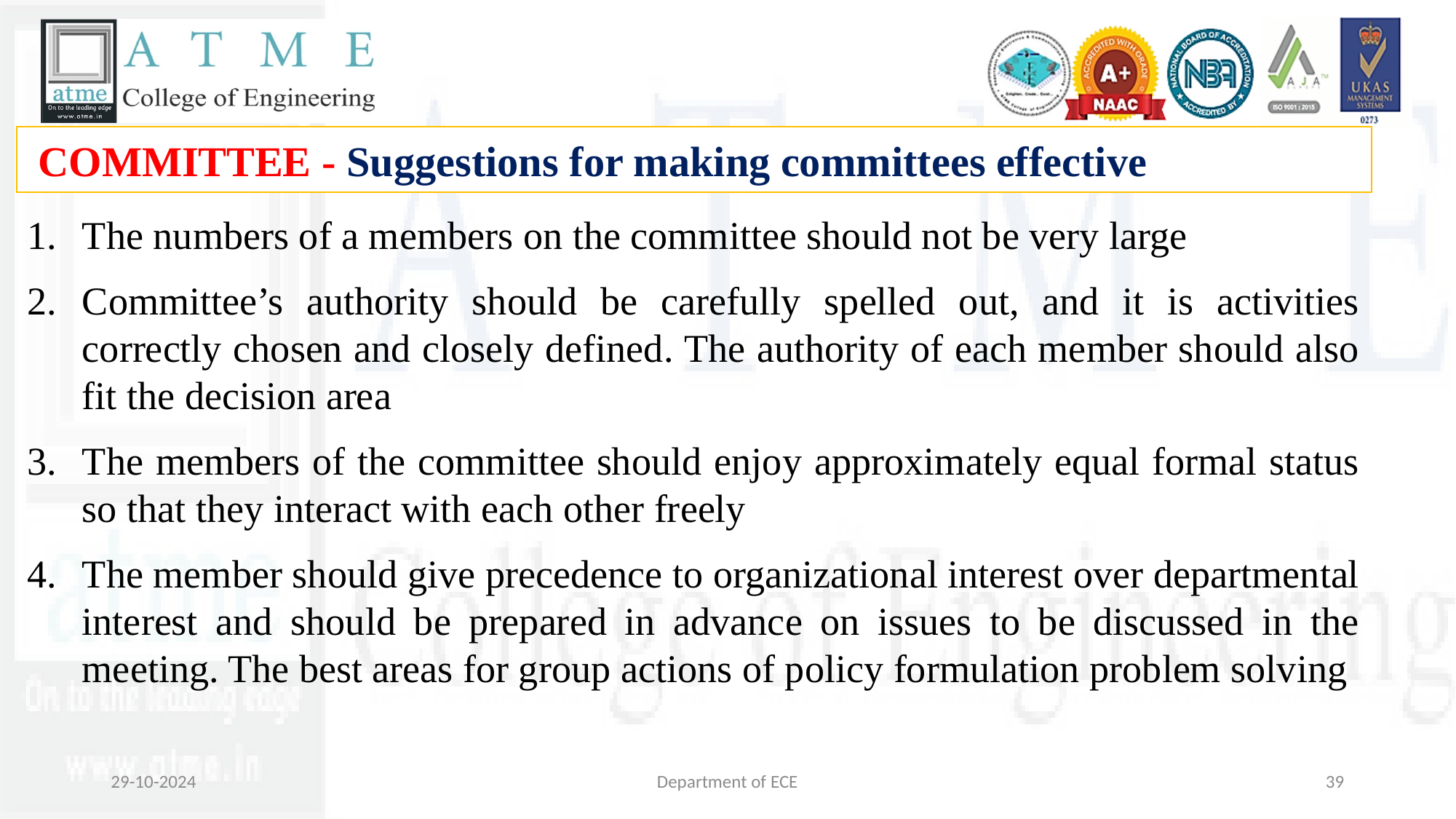

COMMITTEE - Suggestions for making committees effective
The numbers of a members on the committee should not be very large
Committee’s authority should be carefully spelled out, and it is activities correctly chosen and closely defined. The authority of each member should also fit the decision area
The members of the committee should enjoy approximately equal formal status so that they interact with each other freely
The member should give precedence to organizational interest over departmental interest and should be prepared in advance on issues to be discussed in the meeting. The best areas for group actions of policy formulation problem solving
29-10-2024
Department of ECE
39